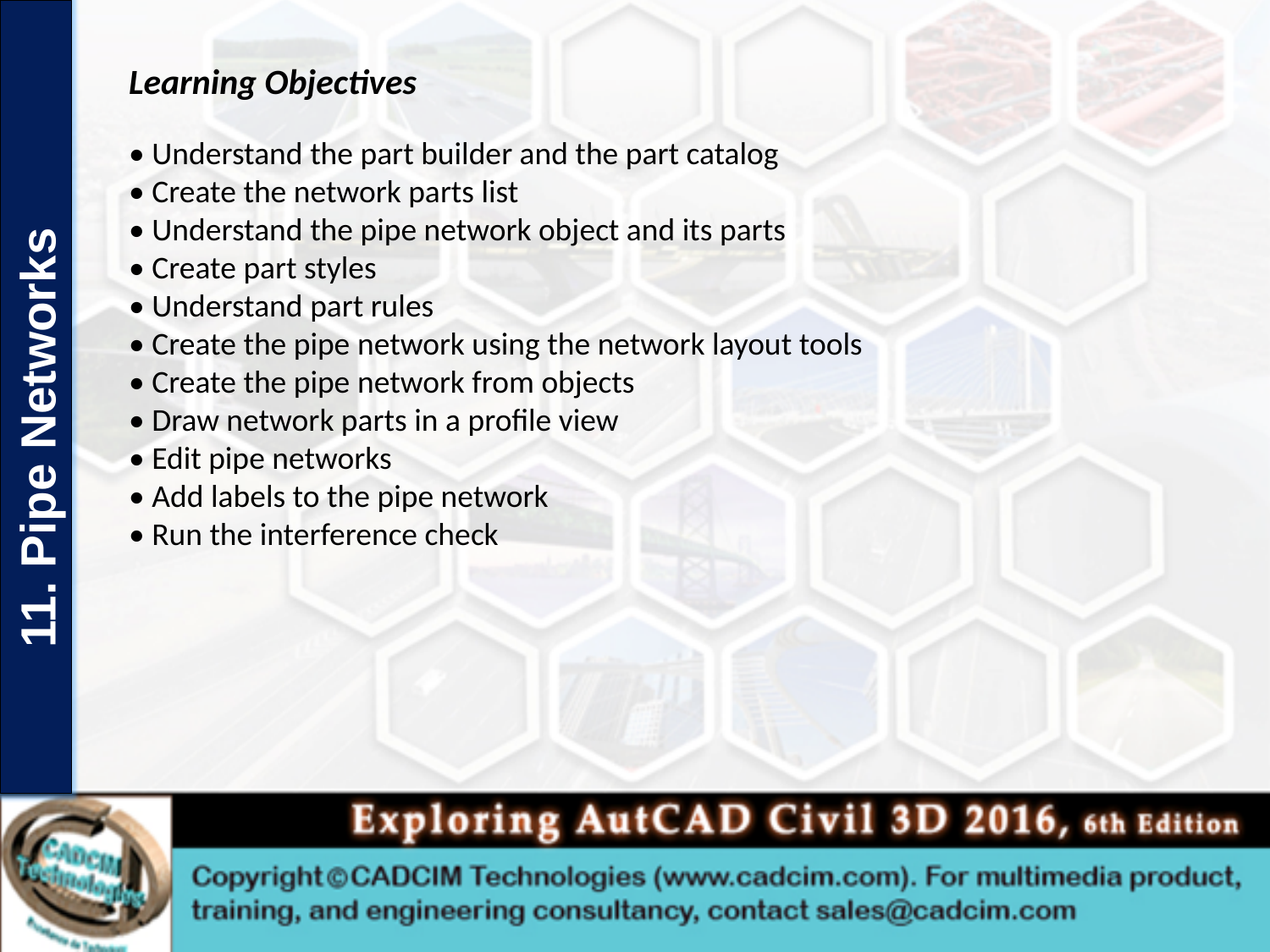

Learning Objectives
• Understand the part builder and the part catalog
• Create the network parts list
• Understand the pipe network object and its parts
• Create part styles
• Understand part rules
• Create the pipe network using the network layout tools
• Create the pipe network from objects
• Draw network parts in a profile view
• Edit pipe networks
• Add labels to the pipe network
• Run the interference check